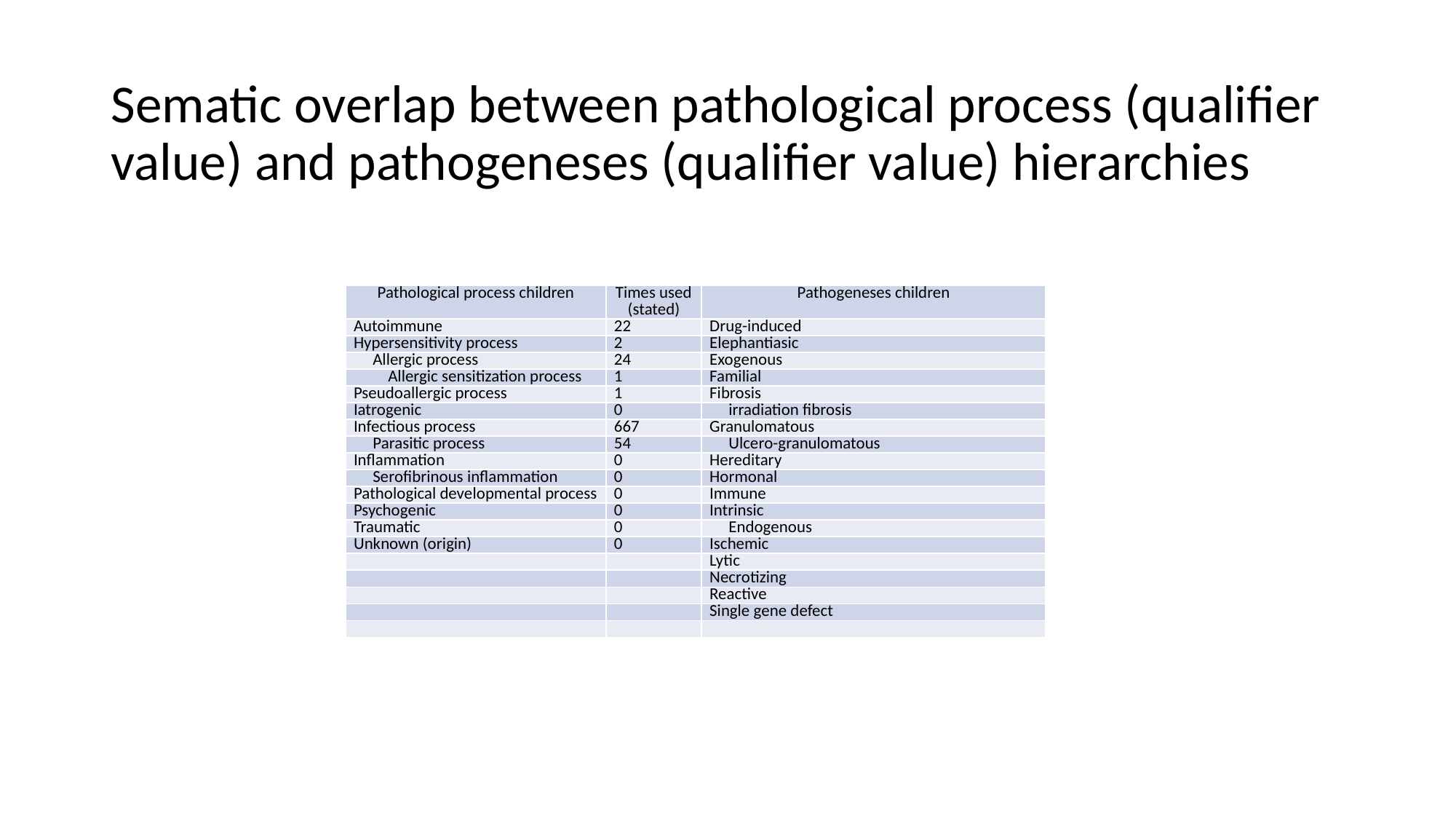

# Sematic overlap between pathological process (qualifier value) and pathogeneses (qualifier value) hierarchies
| Pathological process children | Times used (stated) | Pathogeneses children |
| --- | --- | --- |
| Autoimmune | 22 | Drug-induced |
| Hypersensitivity process | 2 | Elephantiasic |
| Allergic process | 24 | Exogenous |
| Allergic sensitization process | 1 | Familial |
| Pseudoallergic process | 1 | Fibrosis |
| Iatrogenic | 0 | irradiation fibrosis |
| Infectious process | 667 | Granulomatous |
| Parasitic process | 54 | Ulcero-granulomatous |
| Inflammation | 0 | Hereditary |
| Serofibrinous inflammation | 0 | Hormonal |
| Pathological developmental process | 0 | Immune |
| Psychogenic | 0 | Intrinsic |
| Traumatic | 0 | Endogenous |
| Unknown (origin) | 0 | Ischemic |
|  |  | Lytic |
|  |  | Necrotizing |
|  |  | Reactive |
|  |  | Single gene defect |
|  |  |  |